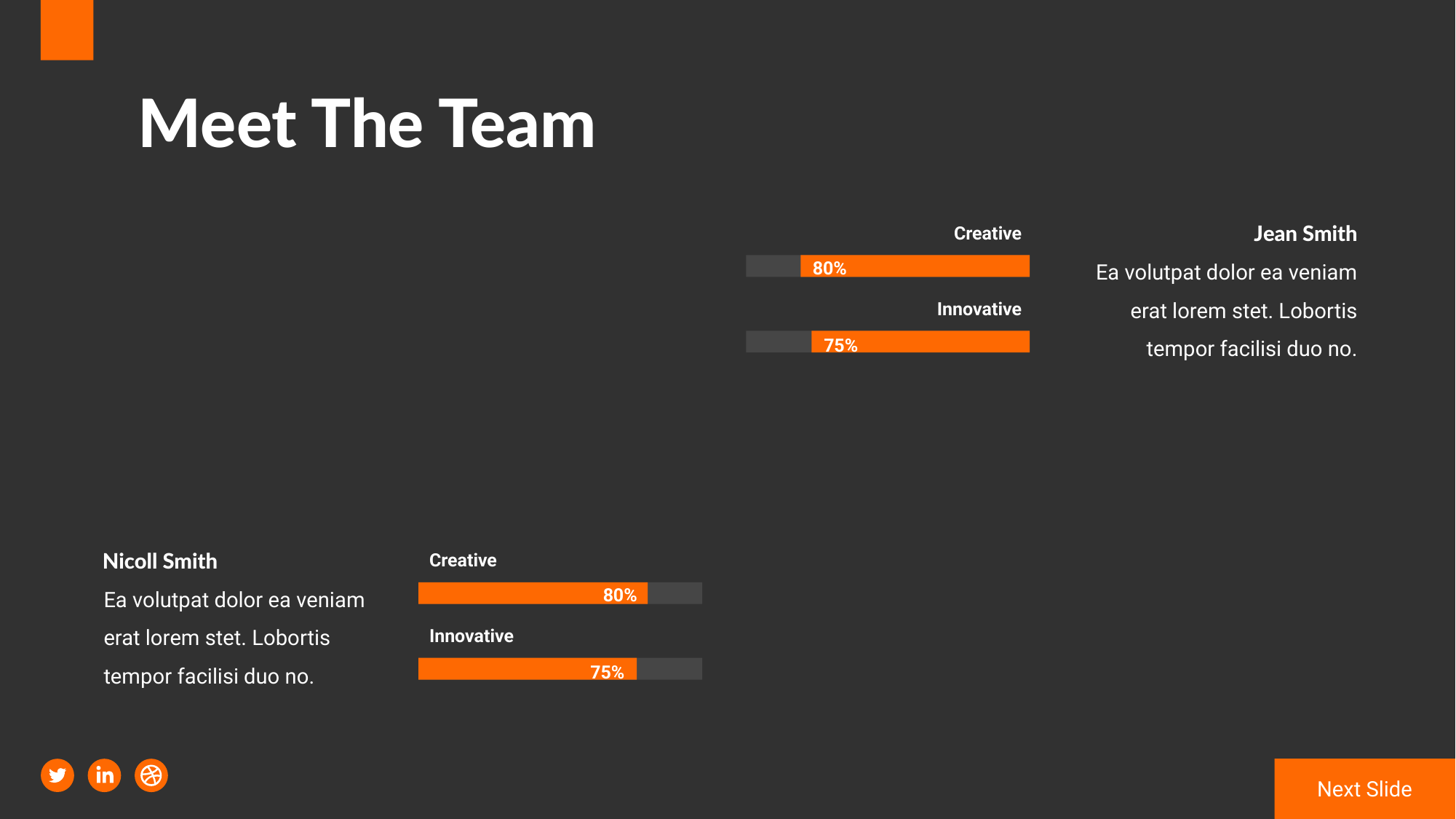

13
Meet The Team

Jean Smith
Creative
Ea volutpat dolor ea veniam erat lorem stet. Lobortis tempor facilisi duo no.
80%

Innovative
75%

Nicoll Smith
Creative
Ea volutpat dolor ea veniam erat lorem stet. Lobortis tempor facilisi duo no.
80%

Innovative
75%

Next Slide